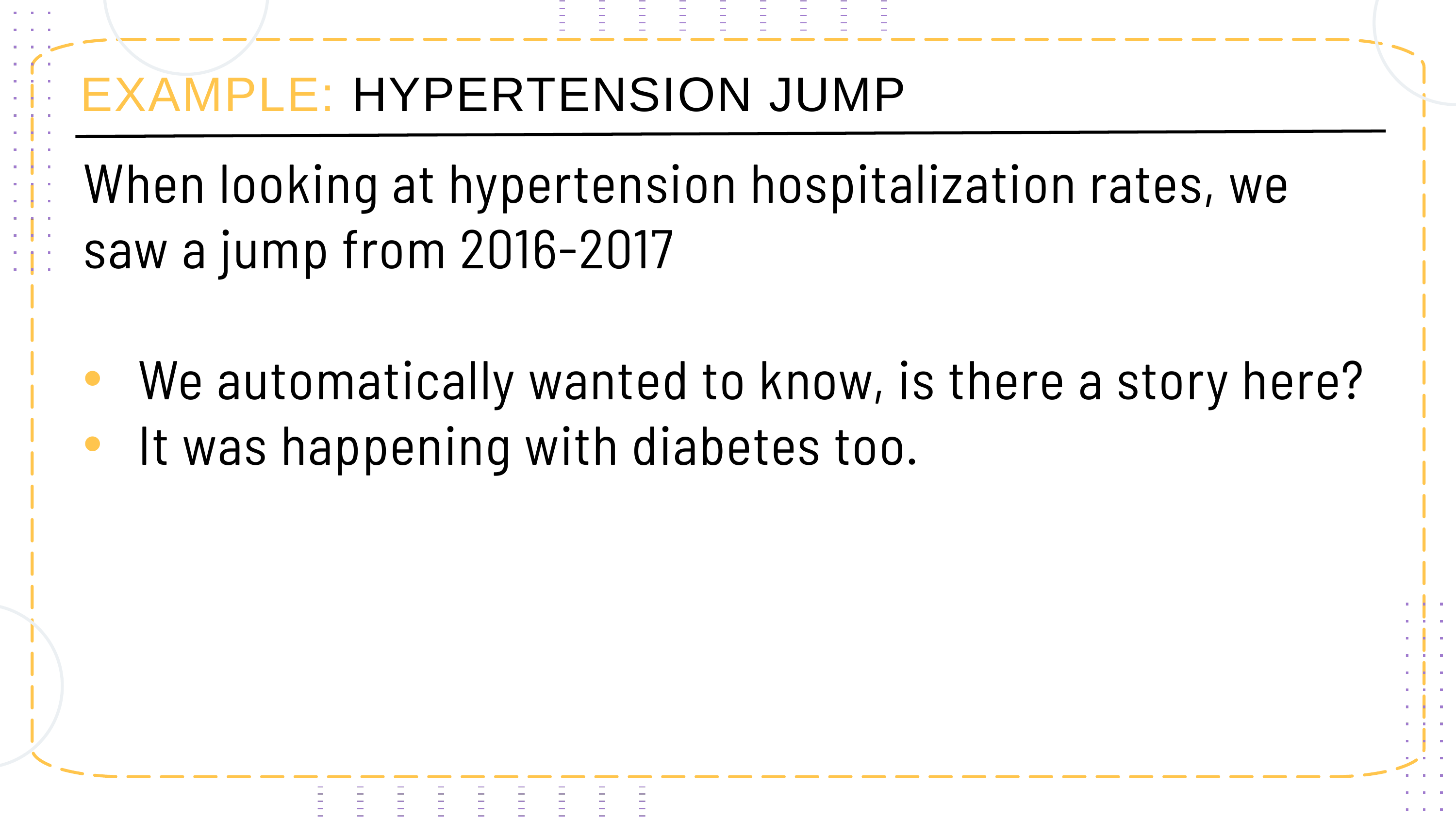

EXAMPLE: HYPERTENSION JUMP

When looking at hypertension hospitalization rates, we saw a jump from 2016-2017
We automatically wanted to know, is there a story here?
It was happening with diabetes too.